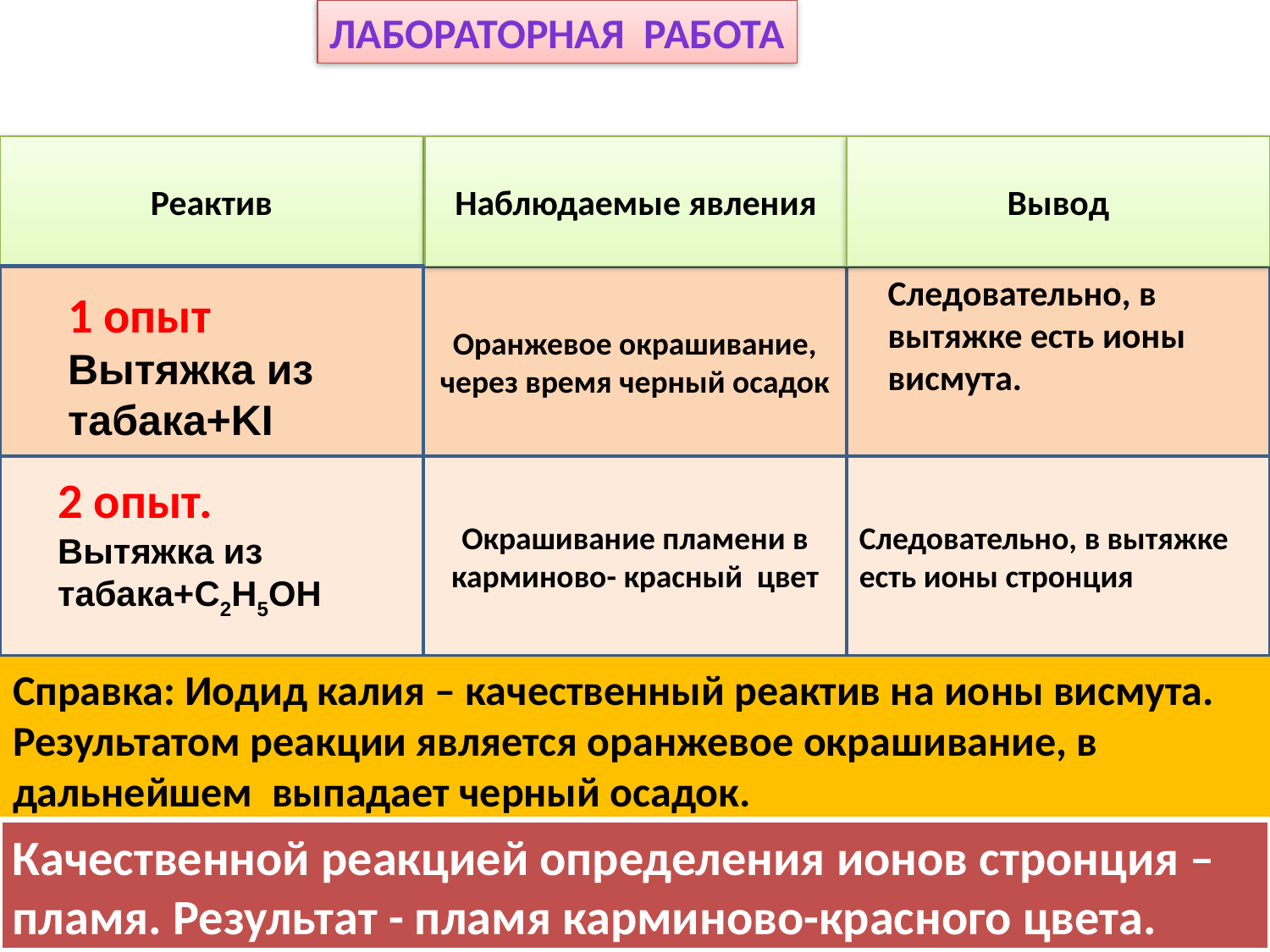

Лабораторная  работа
Реактив
Наблюдаемые явления
Вывод
Следовательно, в вытяжке есть ионы висмута.

Оранжевое окрашивание, через время черный осадок

1 опыт
Вытяжка из табака+KI

Окрашивание пламени в карминово- красный  цвет
Следовательно, в вытяжке есть ионы стронция
2 опыт.
Вытяжка из табака+C2H5OH
Справка: Иодид калия – качественный реактив на ионы висмута. Результатом реакции является оранжевое окрашивание, в дальнейшем  выпадает черный осадок.
Качественной реакцией определения ионов стронция – пламя. Результат - пламя карминово-красного цвета.